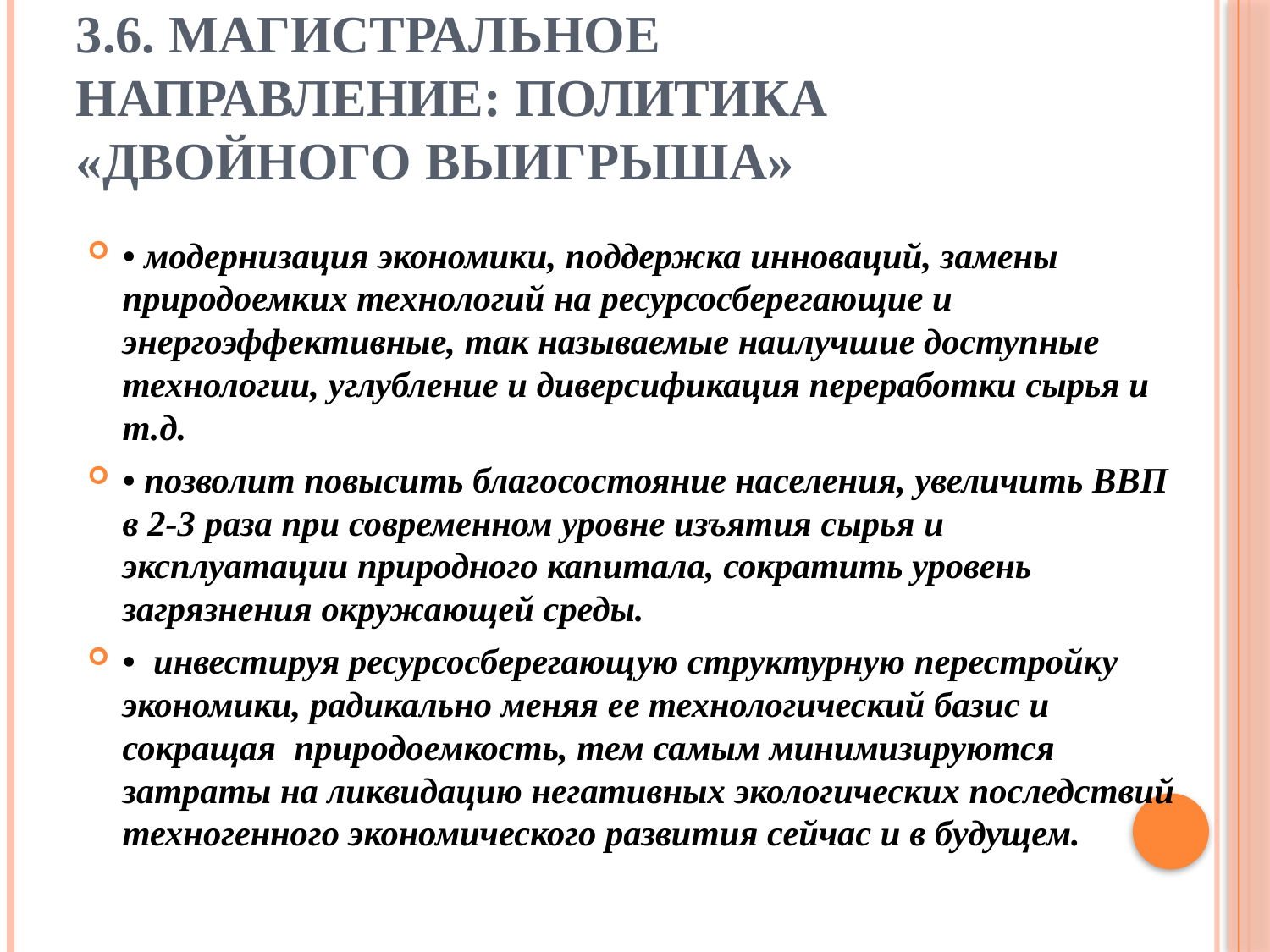

# 3.6. Магистральное направление: политика «двойного выигрыша»
• модернизация экономики, поддержка инноваций, замены природоемких технологий на ресурсосберегающие и энергоэффективные, так называемые наилучшие доступные технологии, углубление и диверсификация переработки сырья и т.д.
• позволит повысить благосостояние населения, увеличить ВВП в 2-3 раза при современном уровне изъятия сырья и эксплуатации природного капитала, сократить уровень загрязнения окружающей среды.
•  инвестируя ресурсосберегающую структурную перестройку экономики, радикально меняя ее технологический базис и  сокращая  природоемкость, тем самым минимизируются затраты на ликвидацию негативных экологических последствий техногенного экономического развития сейчас и в будущем.